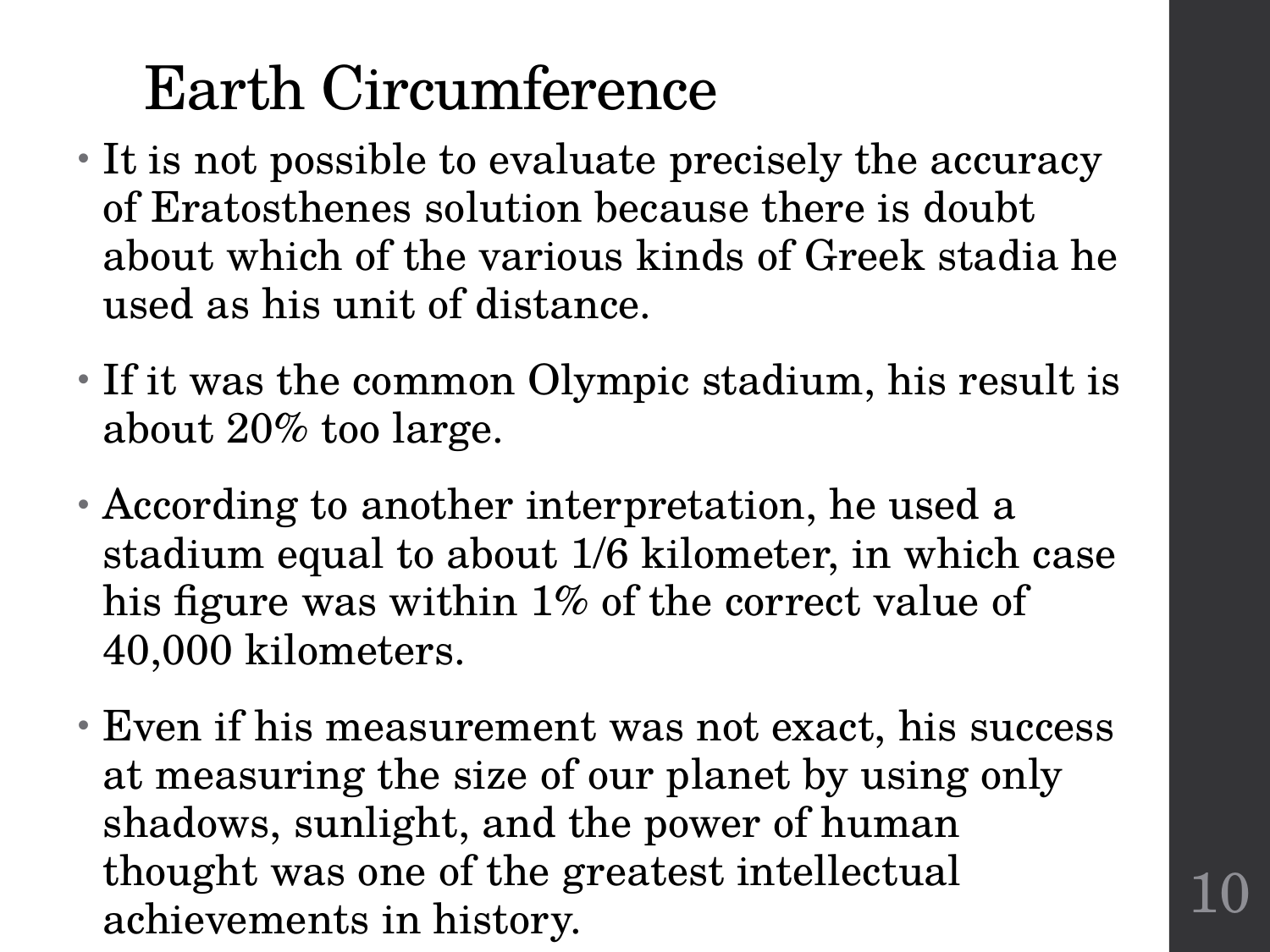

# Earth Circumference
It is not possible to evaluate precisely the accuracy of Eratosthenes solution because there is doubt about which of the various kinds of Greek stadia he used as his unit of distance.
If it was the common Olympic stadium, his result is about 20% too large.
According to another interpretation, he used a stadium equal to about 1/6 kilometer, in which case his figure was within 1% of the correct value of 40,000 kilometers.
Even if his measurement was not exact, his success at measuring the size of our planet by using only shadows, sunlight, and the power of human thought was one of the greatest intellectual achievements in history.
10